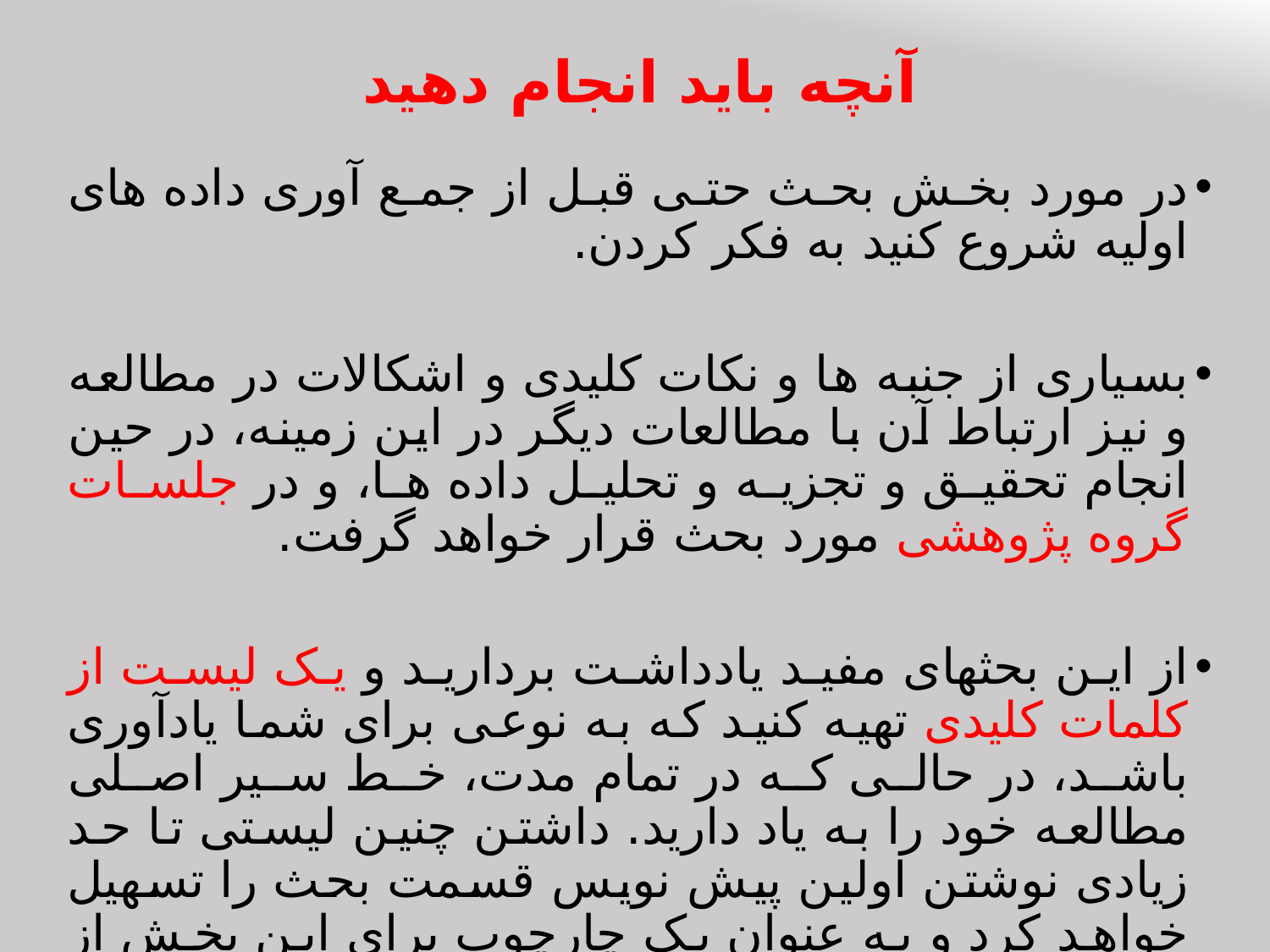

# آنچه باید انجام دهید
در مورد بخش بحث حتی قبل از جمع آوری داده های اولیه شروع کنید به فکر کردن.

بسیاری از جنبه ها و نکات کلیدی و اشکالات در مطالعه و نیز ارتباط آن با مطالعات دیگر در این زمینه، در حین انجام تحقیق و تجزیه و تحلیل داده ها، و در جلسات گروه پژوهشی مورد بحث قرار خواهد گرفت.

از این بحث‎های مفید یادداشت بردارید و یک لیست از کلمات کلیدی تهیه کنید که به نوعی برای شما یادآوری باشد، در حالی که در تمام مدت، خط سیر اصلی مطالعه خود را به یاد دارید. داشتن چنین لیستی تا حد زیادی نوشتن اولین پیش نویس قسمت بحث را تسهیل خواهد کرد و به عنوان یک چارچوب برای این بخش از مقاله به کار می رود.